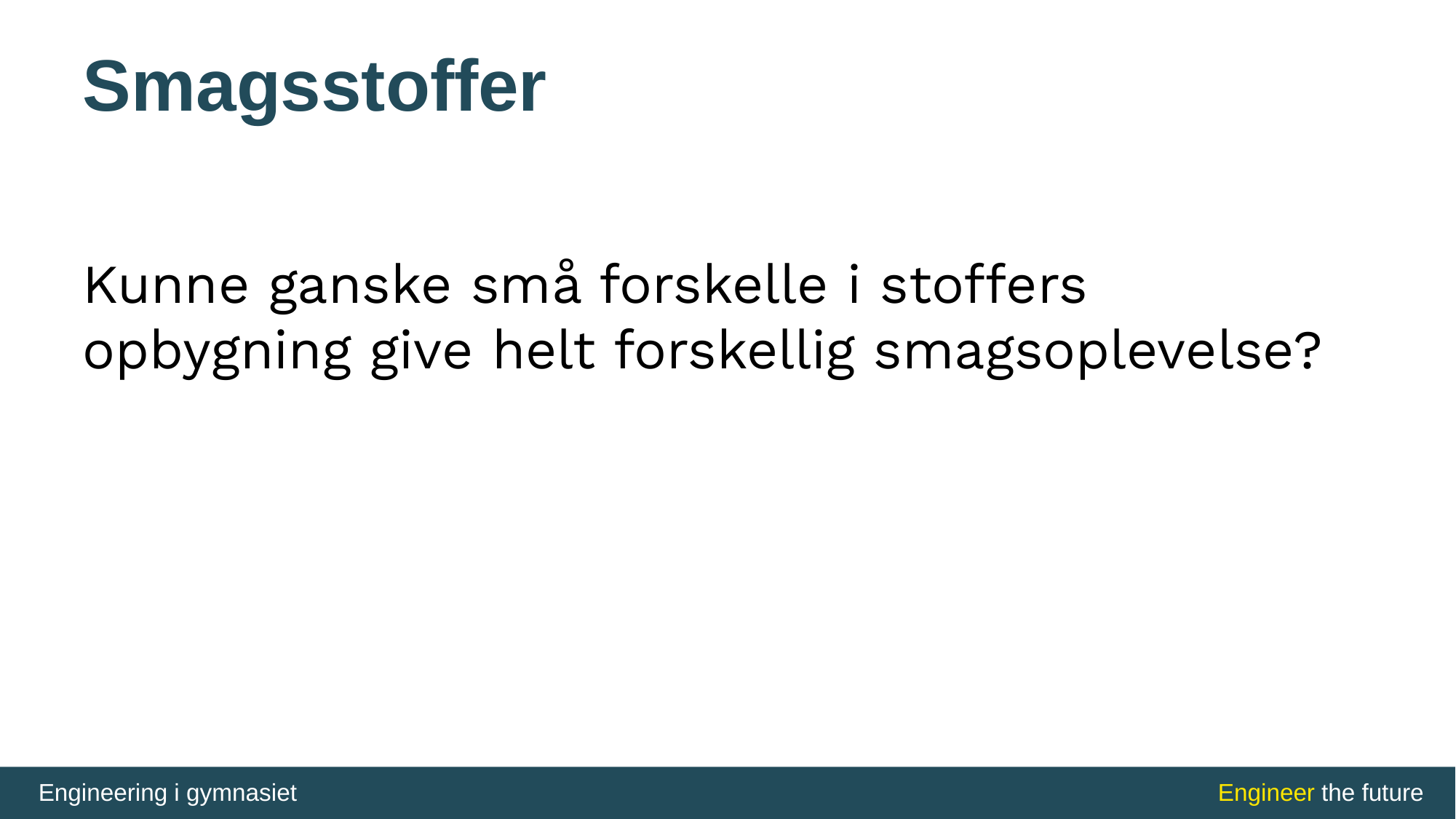

# Smagsstoffer

Kunne ganske små forskelle i stoffers opbygning give helt forskellig smagsoplevelse?